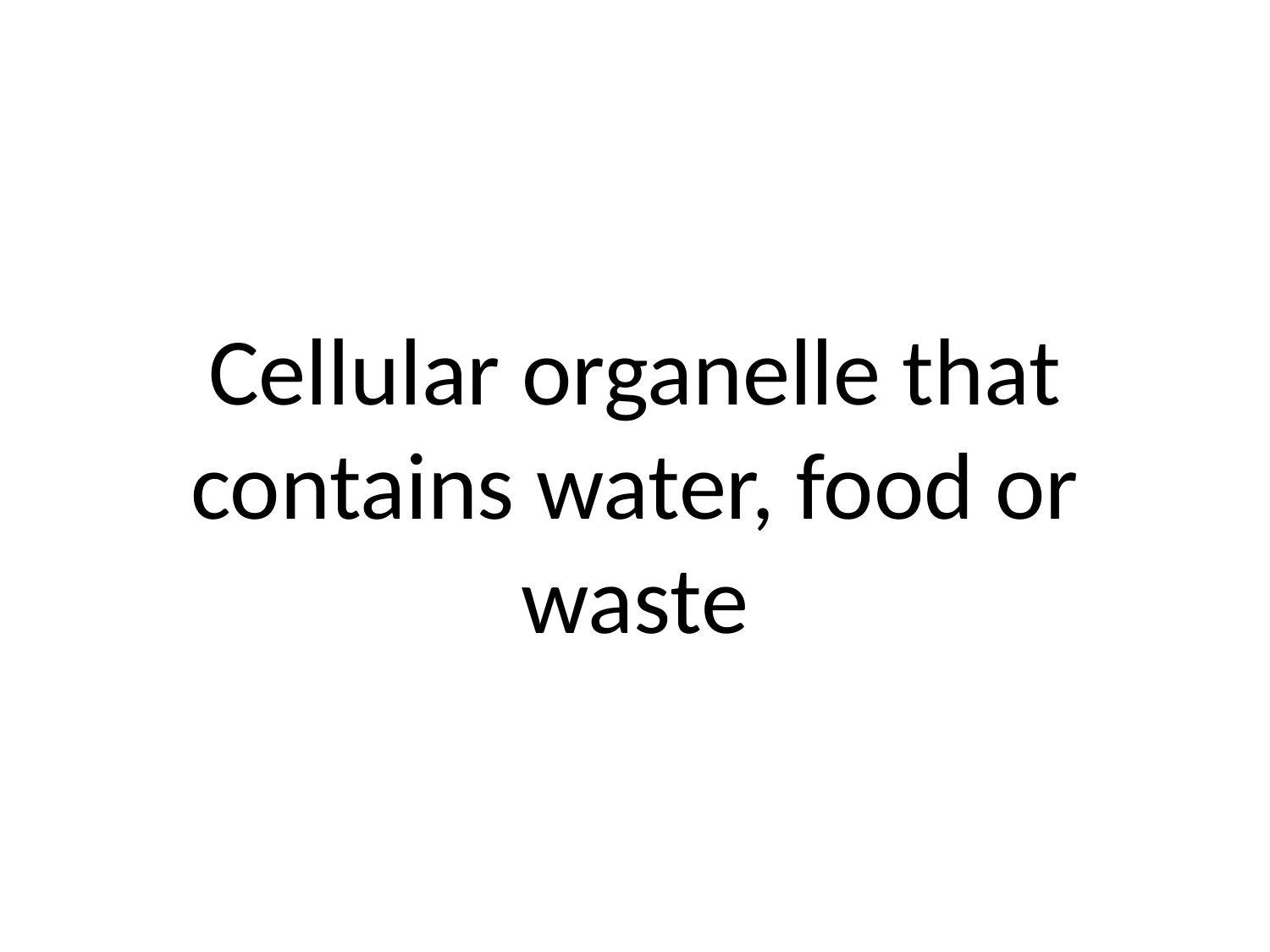

# Cellular organelle that contains water, food or waste